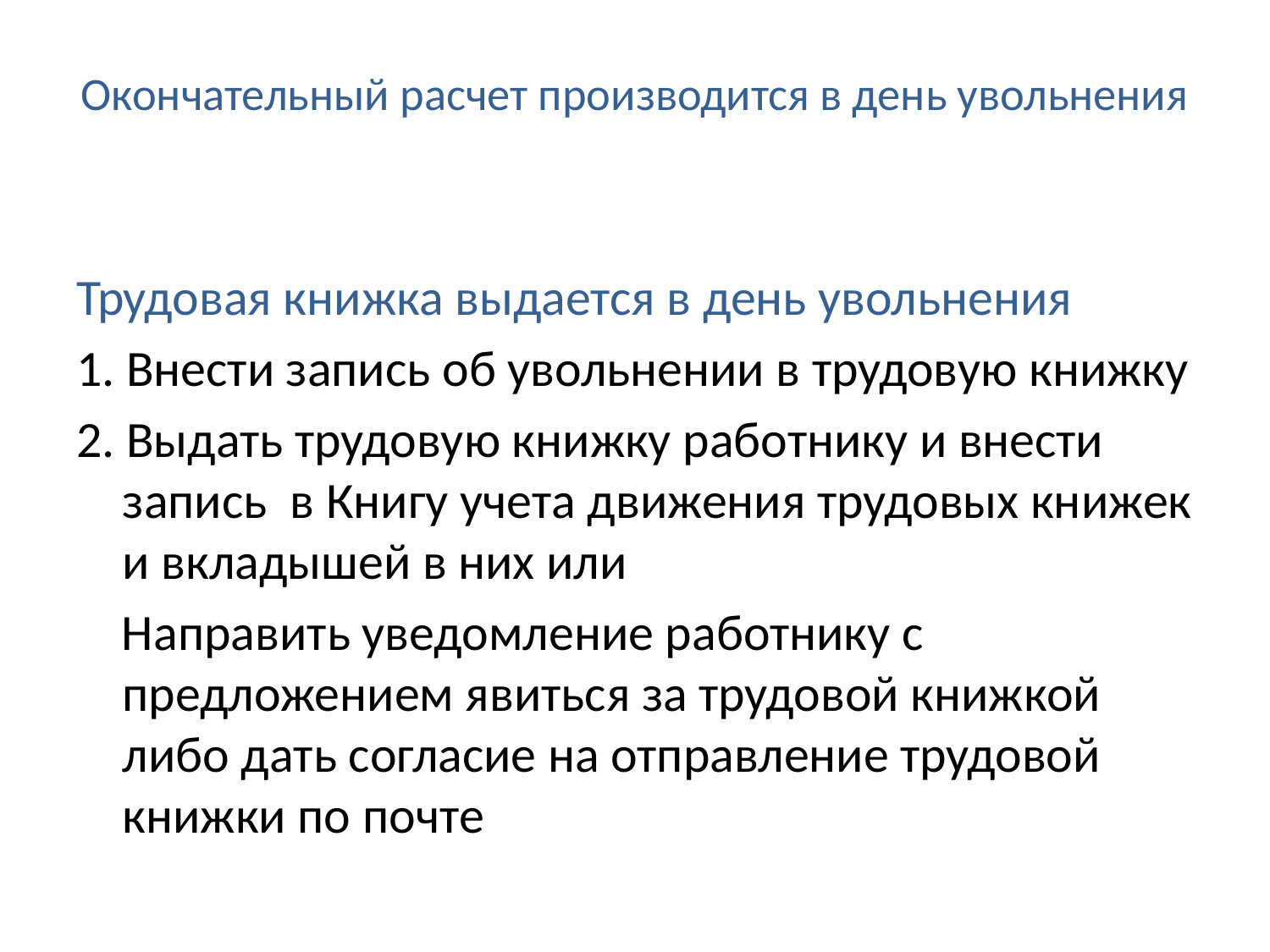

# Окончательный расчет производится в день увольнения
Трудовая книжка выдается в день увольнения
1. Внести запись об увольнении в трудовую книжку
2. Выдать трудовую книжку работнику и внести запись  в Книгу учета движения трудовых книжек и вкладышей в них или
    Направить уведомление работнику с предложением явиться за трудовой книжкой либо дать согласие на отправление трудовой книжки по почте